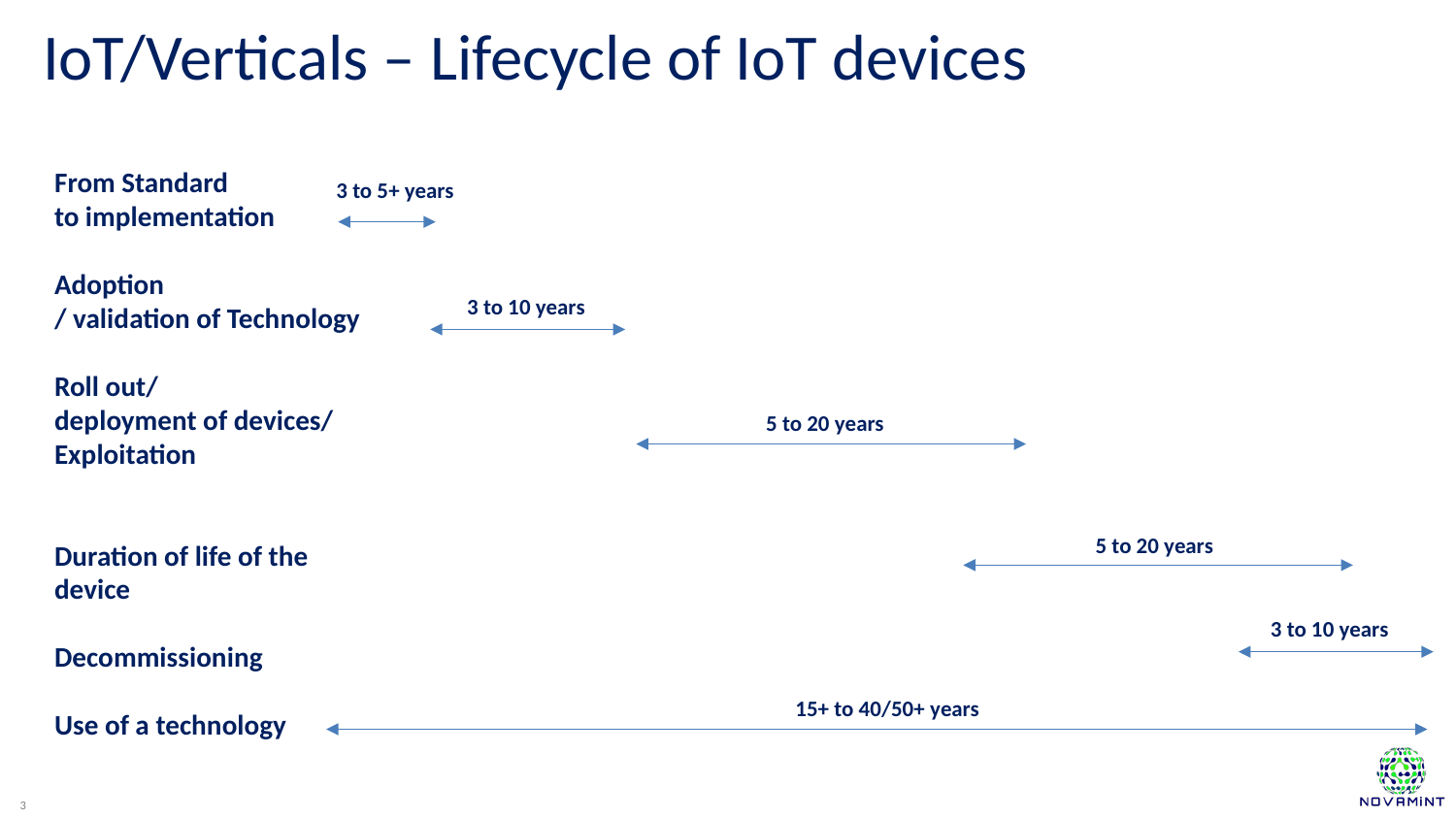

IoT/Verticals – Lifecycle of IoT devices
From Standard
to implementation

Adoption
/ validation of Technology

Roll out/
deployment of devices/
Exploitation

Duration of life of the device

Decommissioning

Use of a technology
3 to 5+ years
3 to 10 years
5 to 20 years
5 to 20 years
3 to 10 years
15+ to 40/50+ years